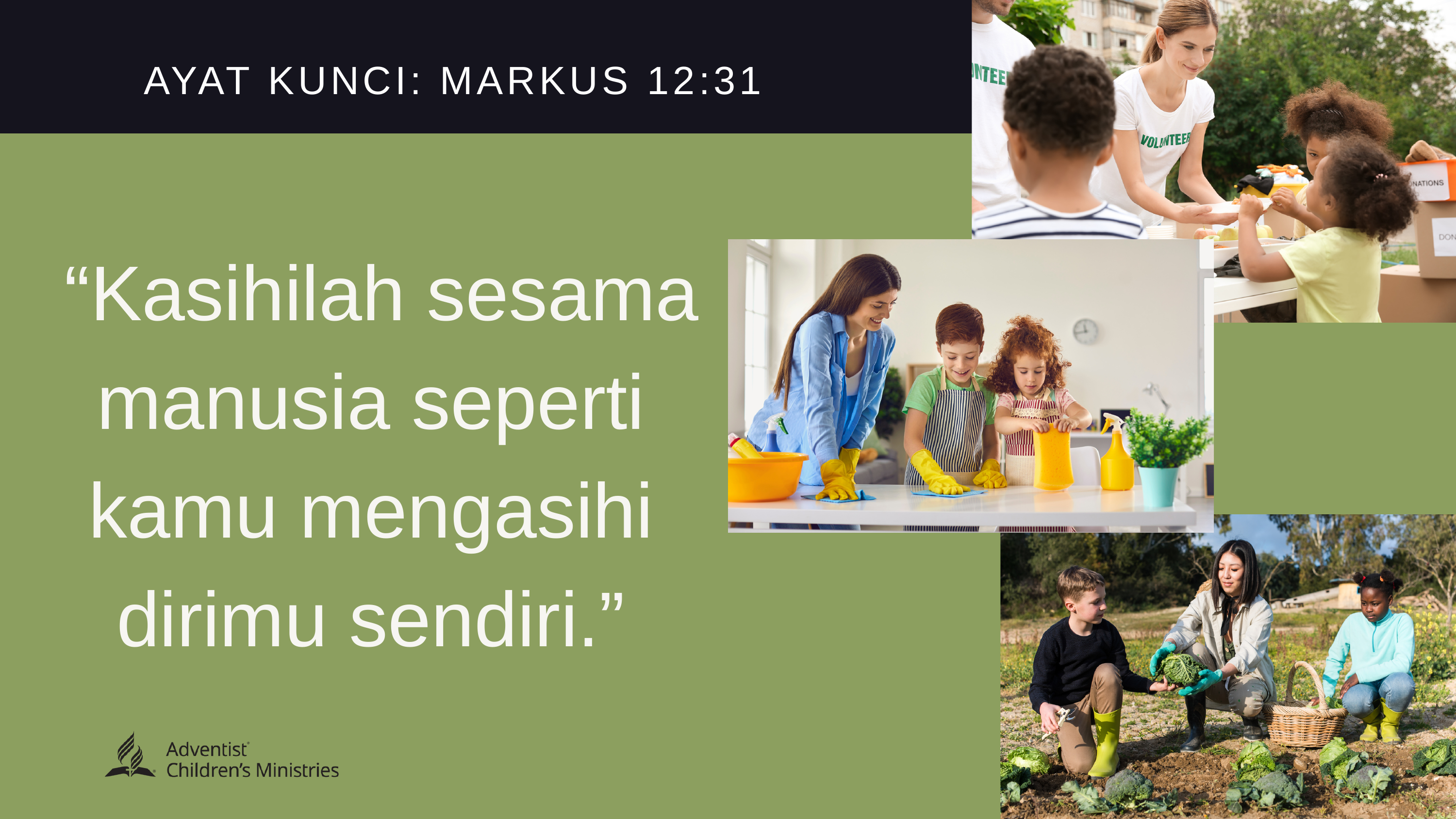

AYAT KUNCI: MARKUS 12:31
 “Kasihilah sesama manusia seperti kamu mengasihi dirimu sendiri.”